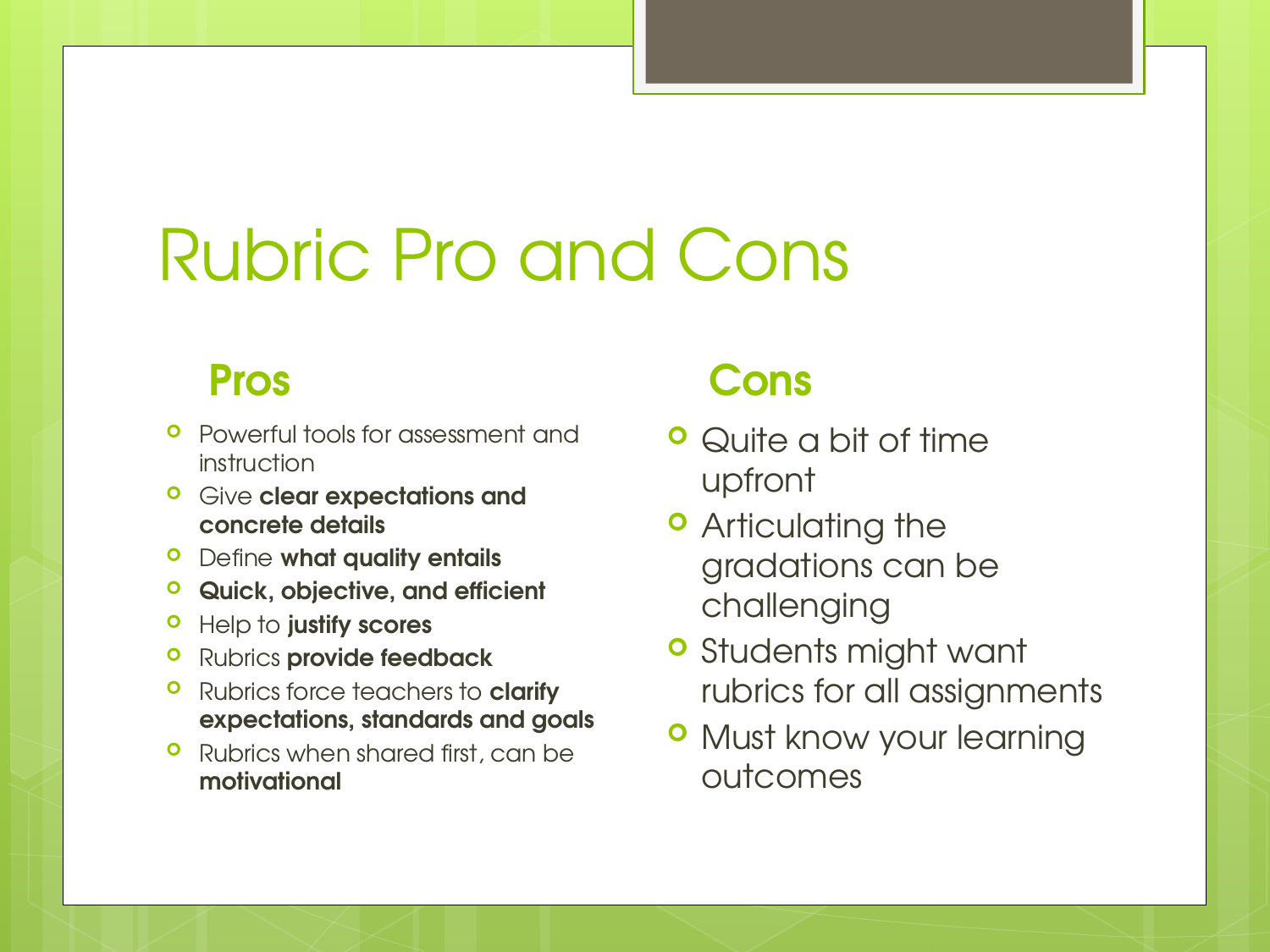

# Rubric Pro and Cons
Pros
Cons
Powerful tools for assessment and instruction
Give clear expectations and concrete details
Define what quality entails
Quick, objective, and efficient
Help to justify scores
Rubrics provide feedback
Rubrics force teachers to clarify expectations, standards and goals
Rubrics when shared first, can be motivational
Quite a bit of time upfront
Articulating the gradations can be challenging
Students might want rubrics for all assignments
Must know your learning outcomes